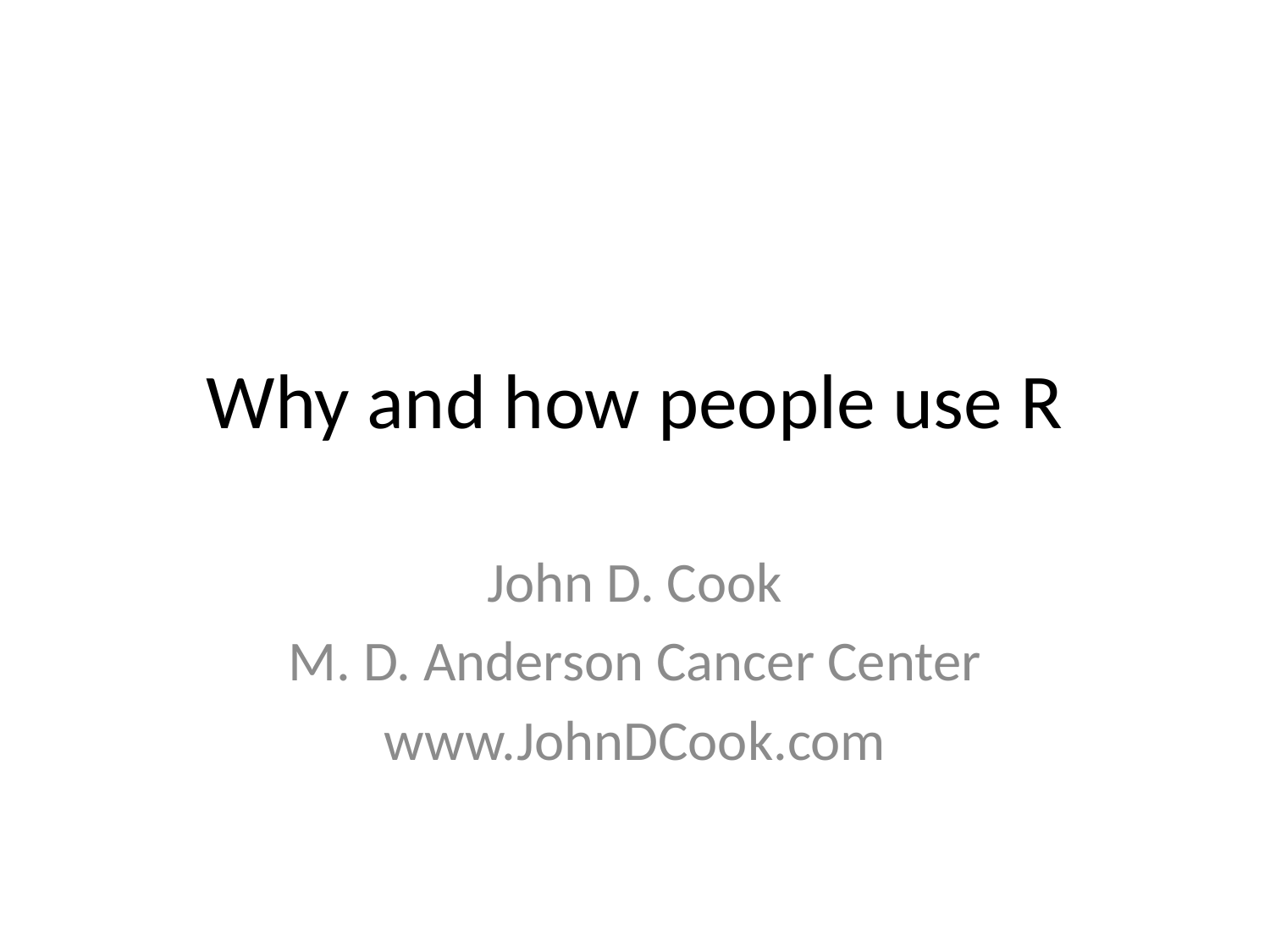

# Why and how people use R
John D. Cook
M. D. Anderson Cancer Center
www.JohnDCook.com